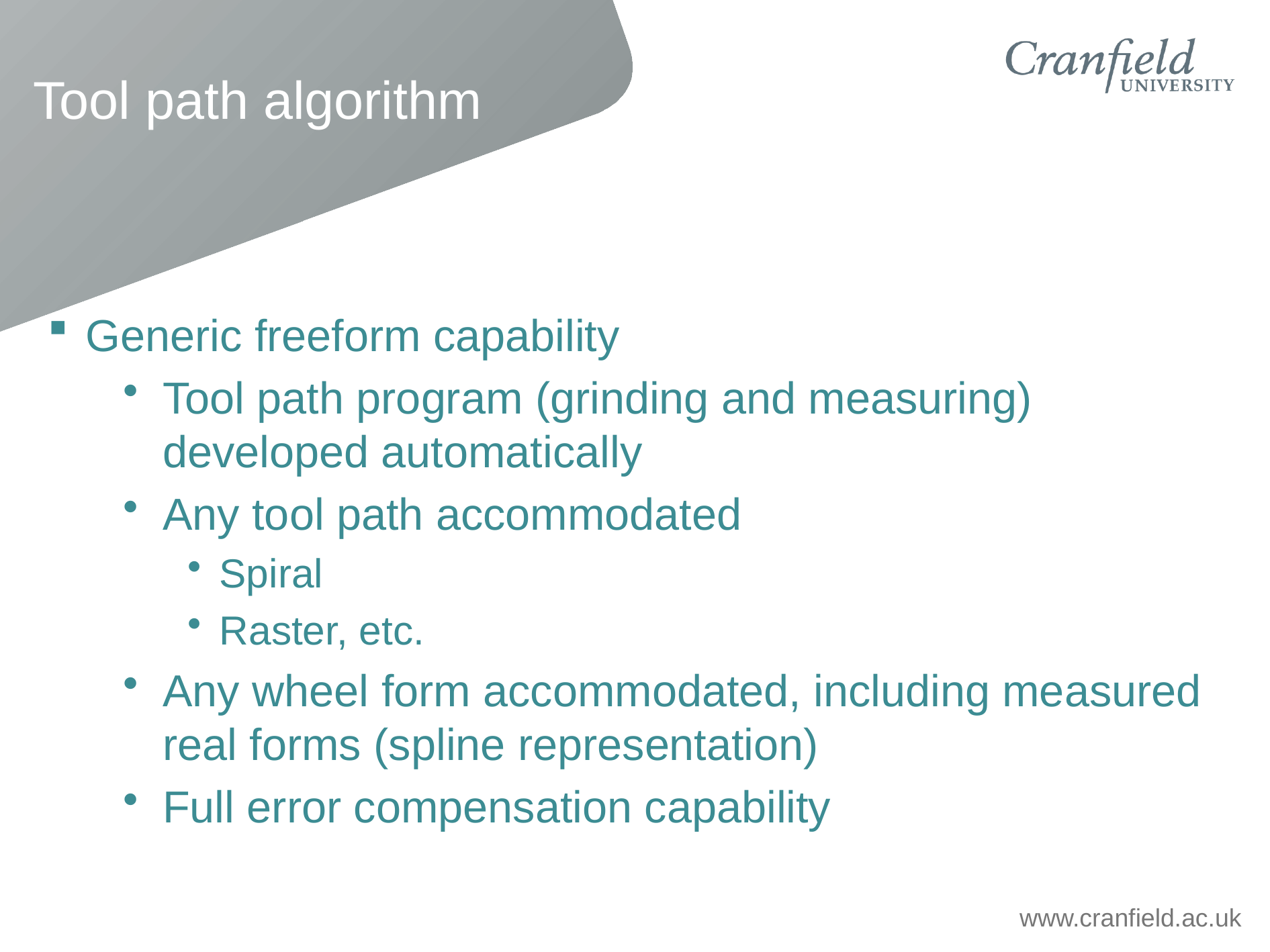

# Tool path algorithm
Generic freeform capability
Tool path program (grinding and measuring) developed automatically
Any tool path accommodated
Spiral
Raster, etc.
Any wheel form accommodated, including measured real forms (spline representation)
Full error compensation capability